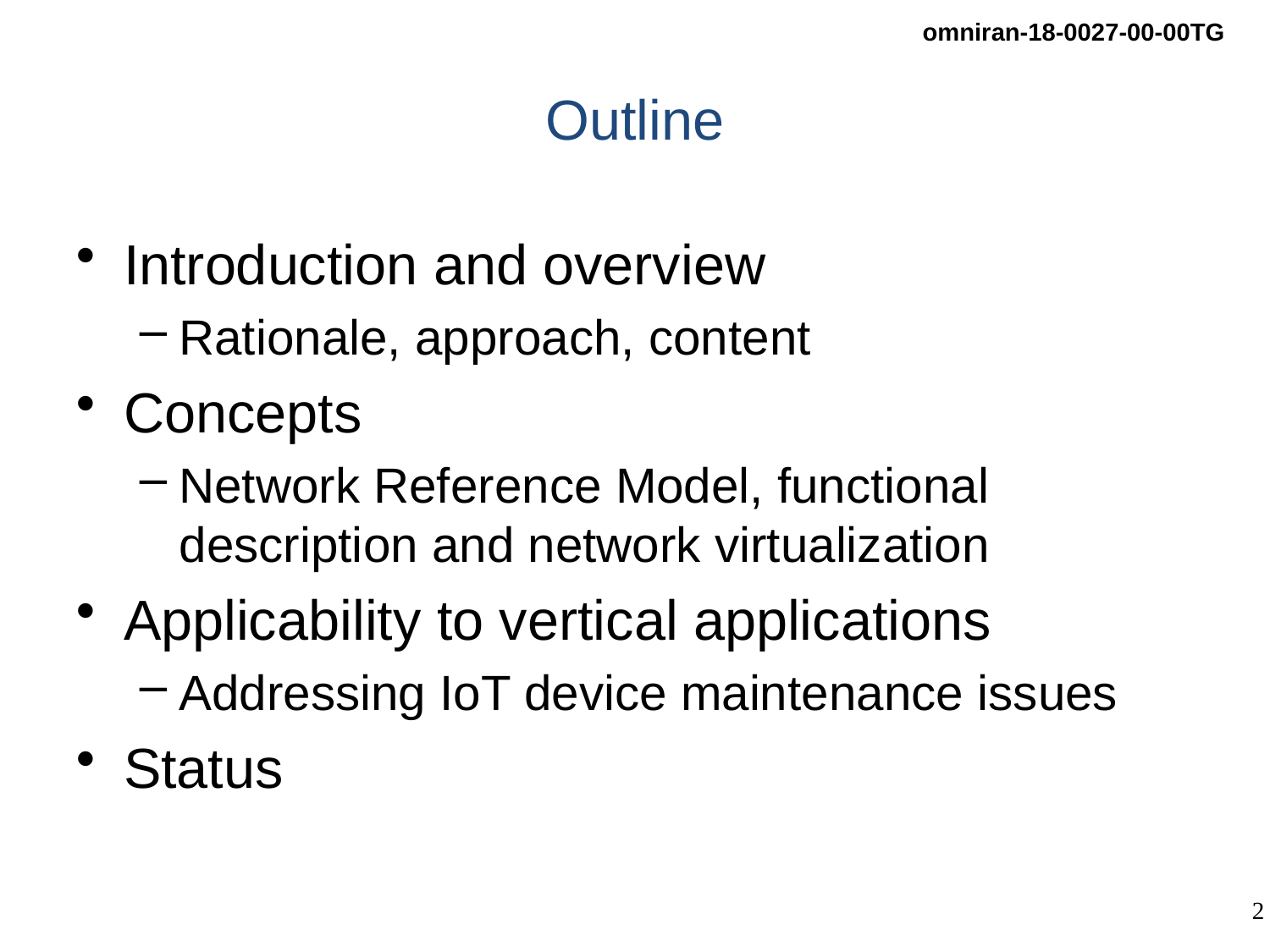

# Outline
Introduction and overview
Rationale, approach, content
Concepts
Network Reference Model, functional description and network virtualization
Applicability to vertical applications
Addressing IoT device maintenance issues
Status